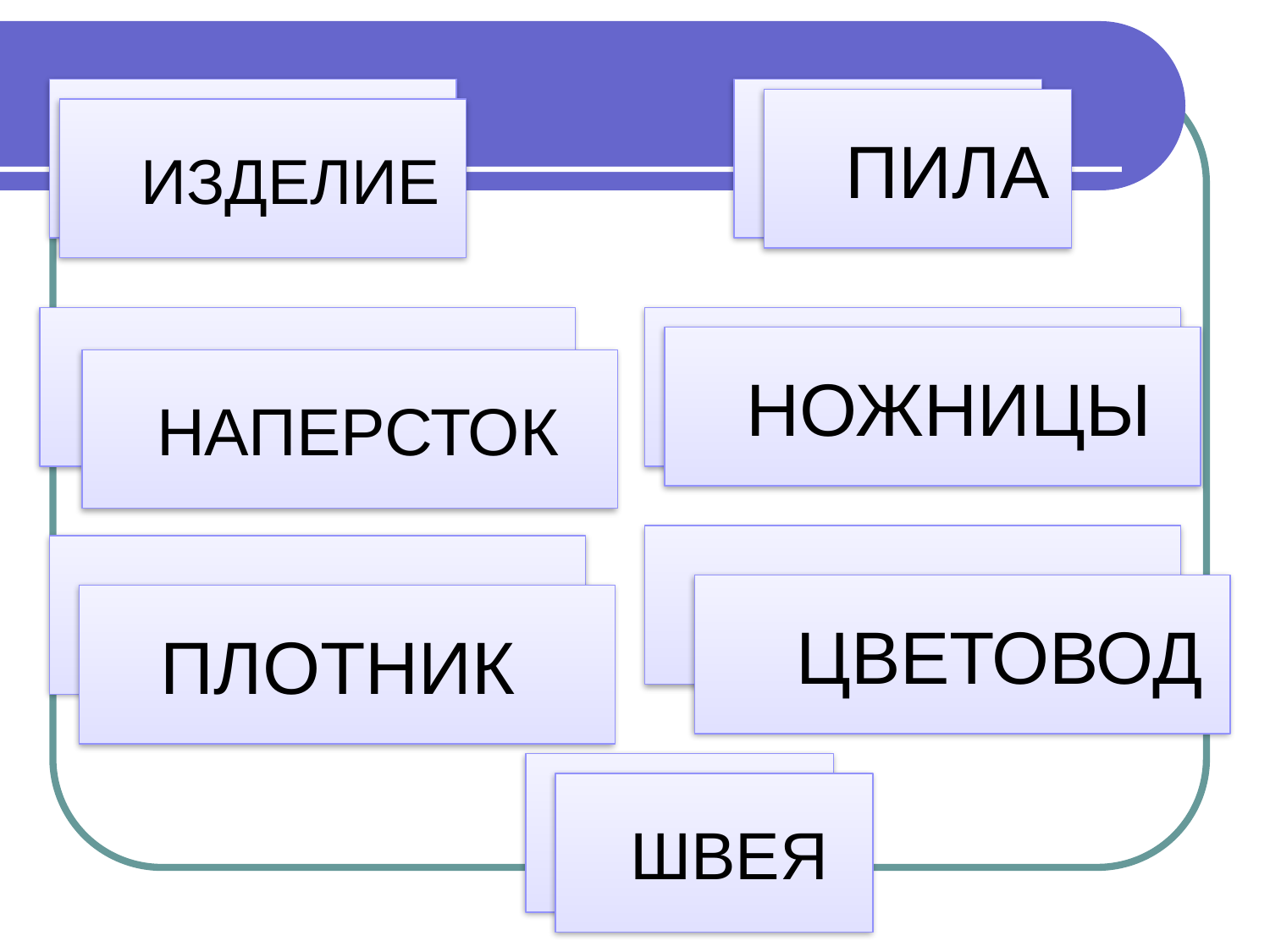

# ИЕЕЛДЗИ
ИПЛА
ПИЛА
ИЗДЕЛИЕ
ПЕРСНАТОК
ЦЫНИНОЖ
НОЖНИЦЫ
НАПЕРСТОК
ЦВТДОВОЕ
ПТЛОИКН
 ЦВЕТОВОД
ПЛОТНИК
ЯВШЕ
ШВЕЯ